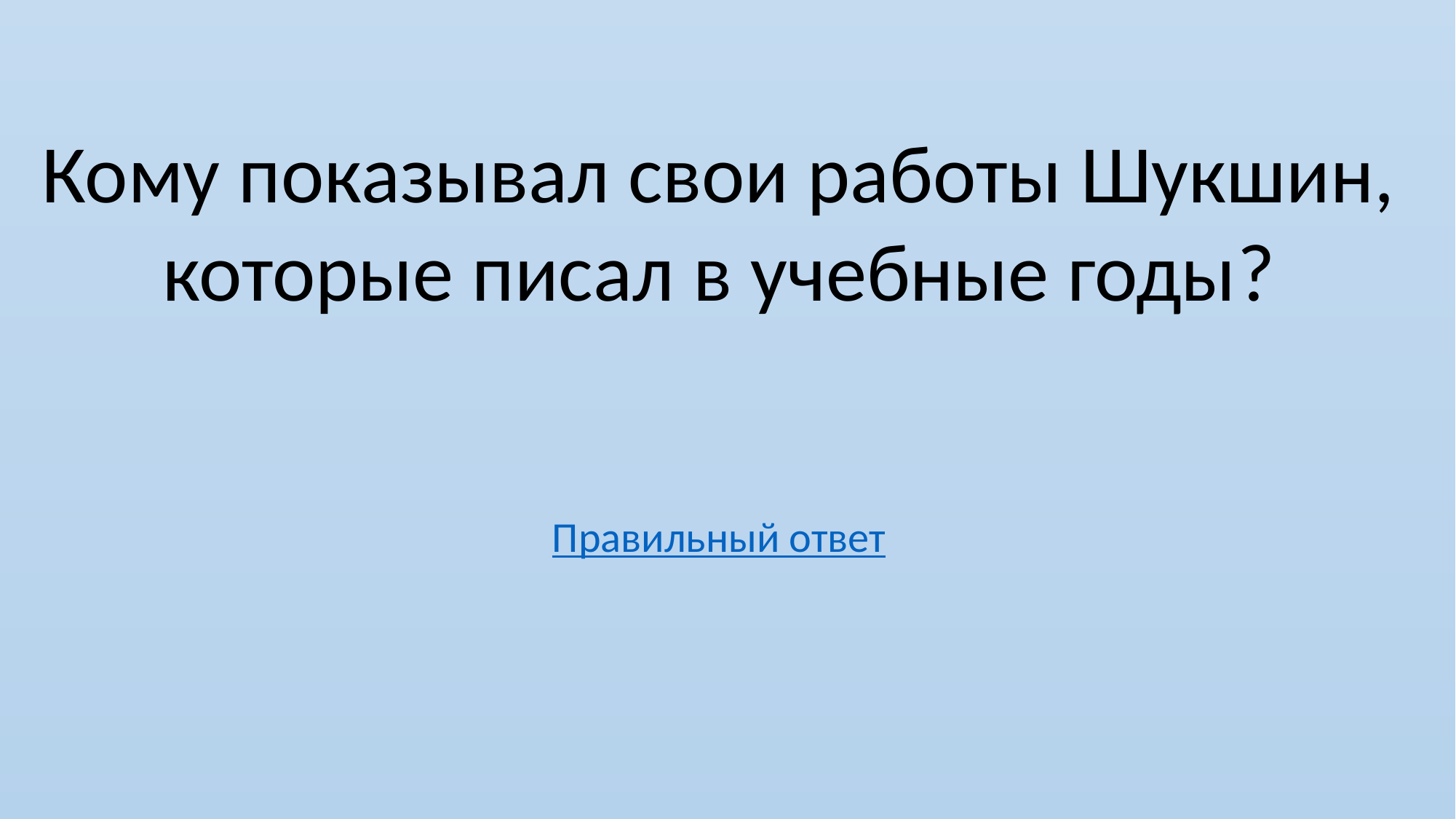

Кому показывал свои работы Шукшин, которые писал в учебные годы?
Правильный ответ